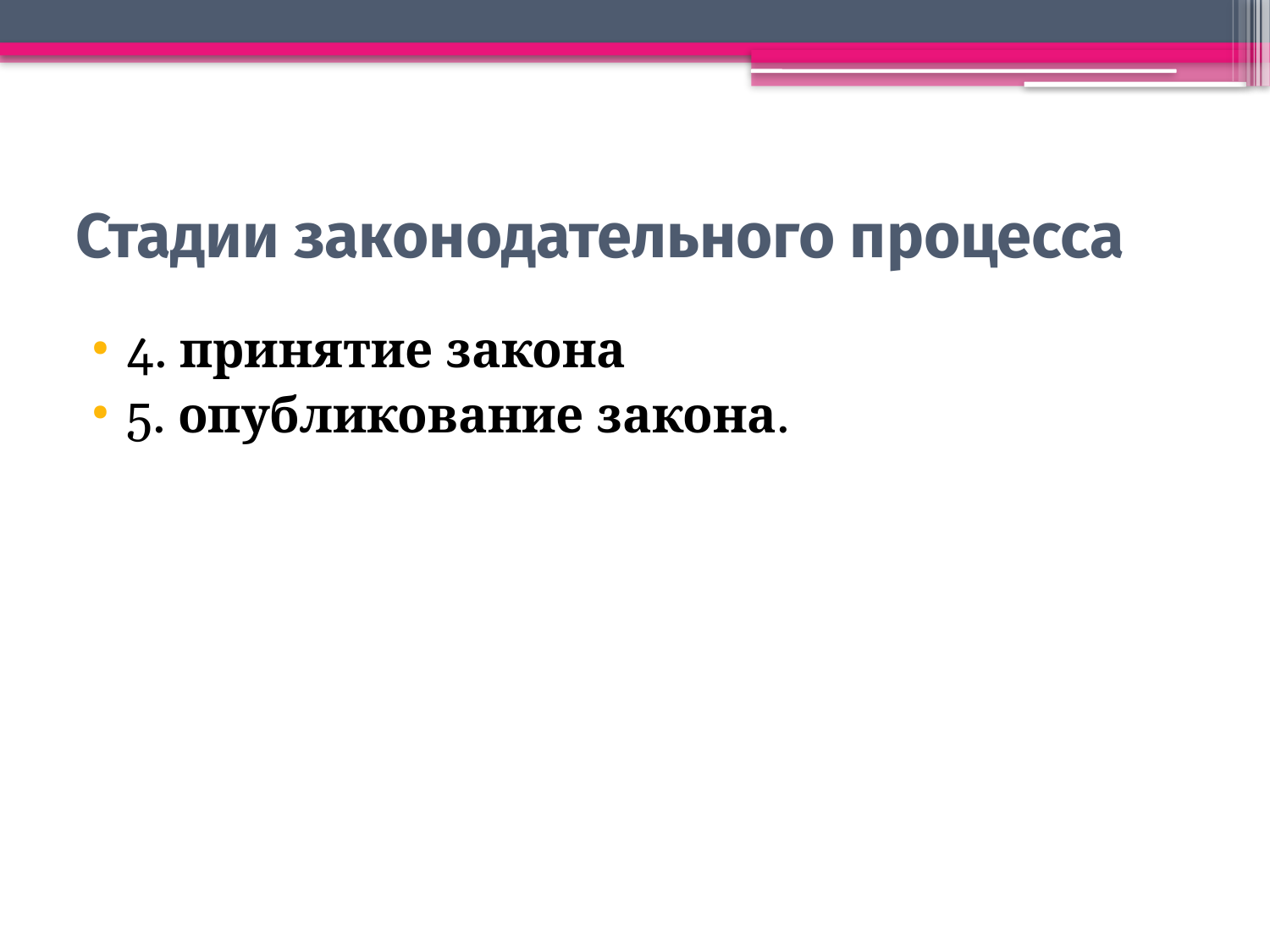

# Стадии законодательного процесса
4. принятие закона
5. опубликование закона.